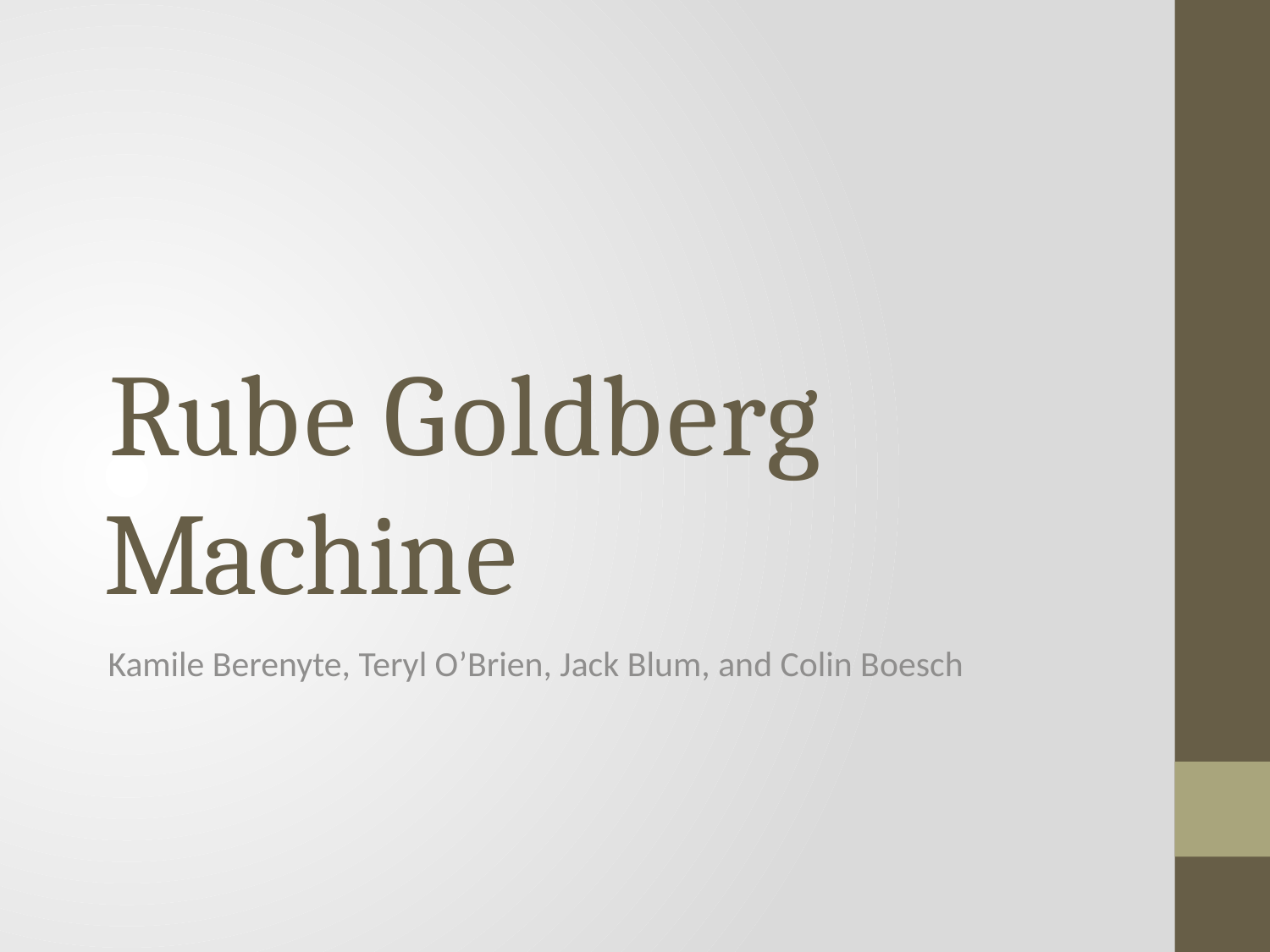

# Rube Goldberg Machine
Kamile Berenyte, Teryl O’Brien, Jack Blum, and Colin Boesch